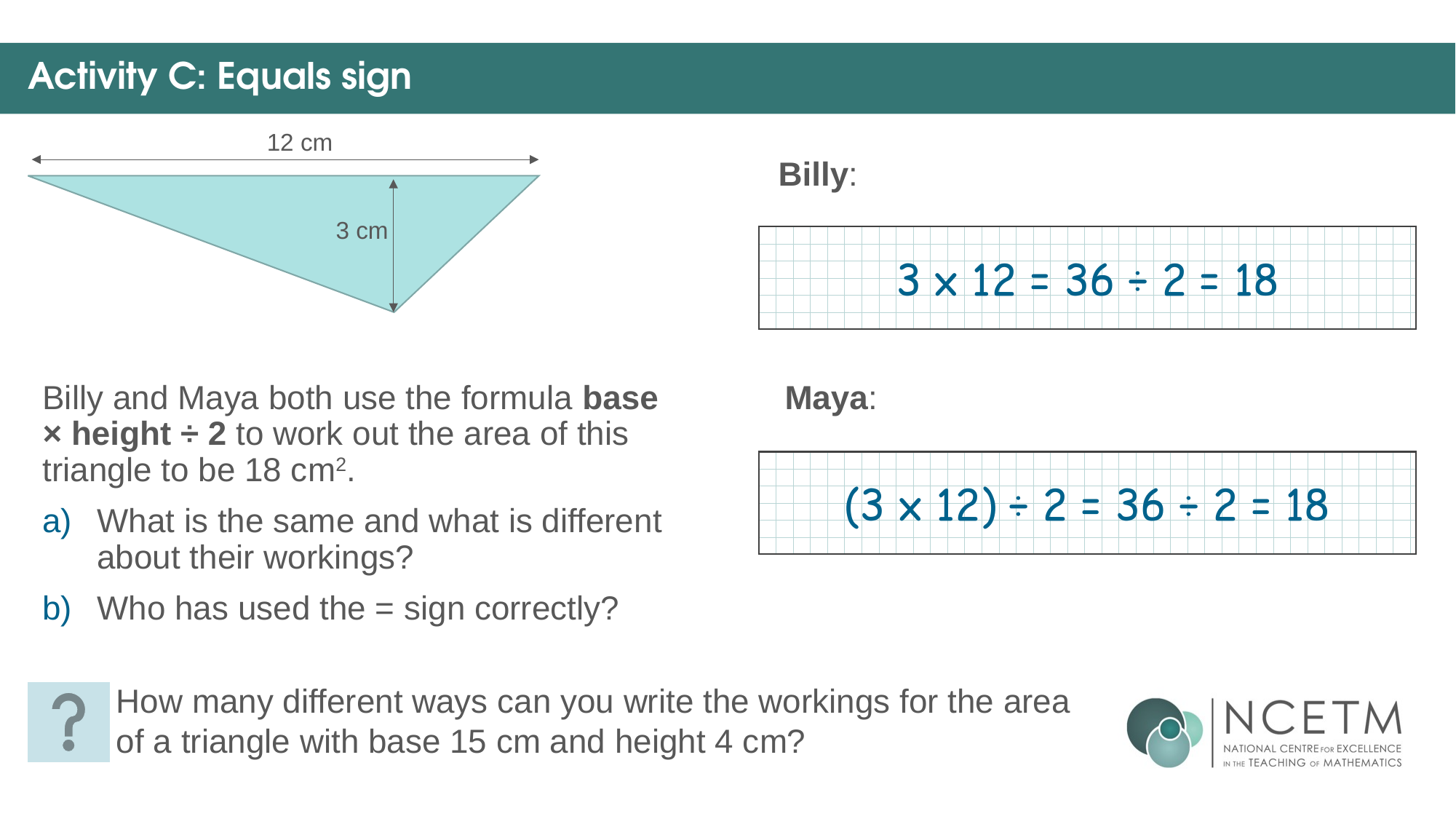

Activity C: Equals sign

12 cm

3 cm
Billy:
3 x 12 = 36 ÷ 2 = 18
Billy and Maya both use the formula base × height ÷ 2 to work out the area of this triangle to be 18 cm2.
What is the same and what is different about their workings?
Who has used the = sign correctly?
Maya:
(3 x 12) ÷ 2 = 36 ÷ 2 = 18
How many different ways can you write the workings for the area of a triangle with base 15 cm and height 4 cm?